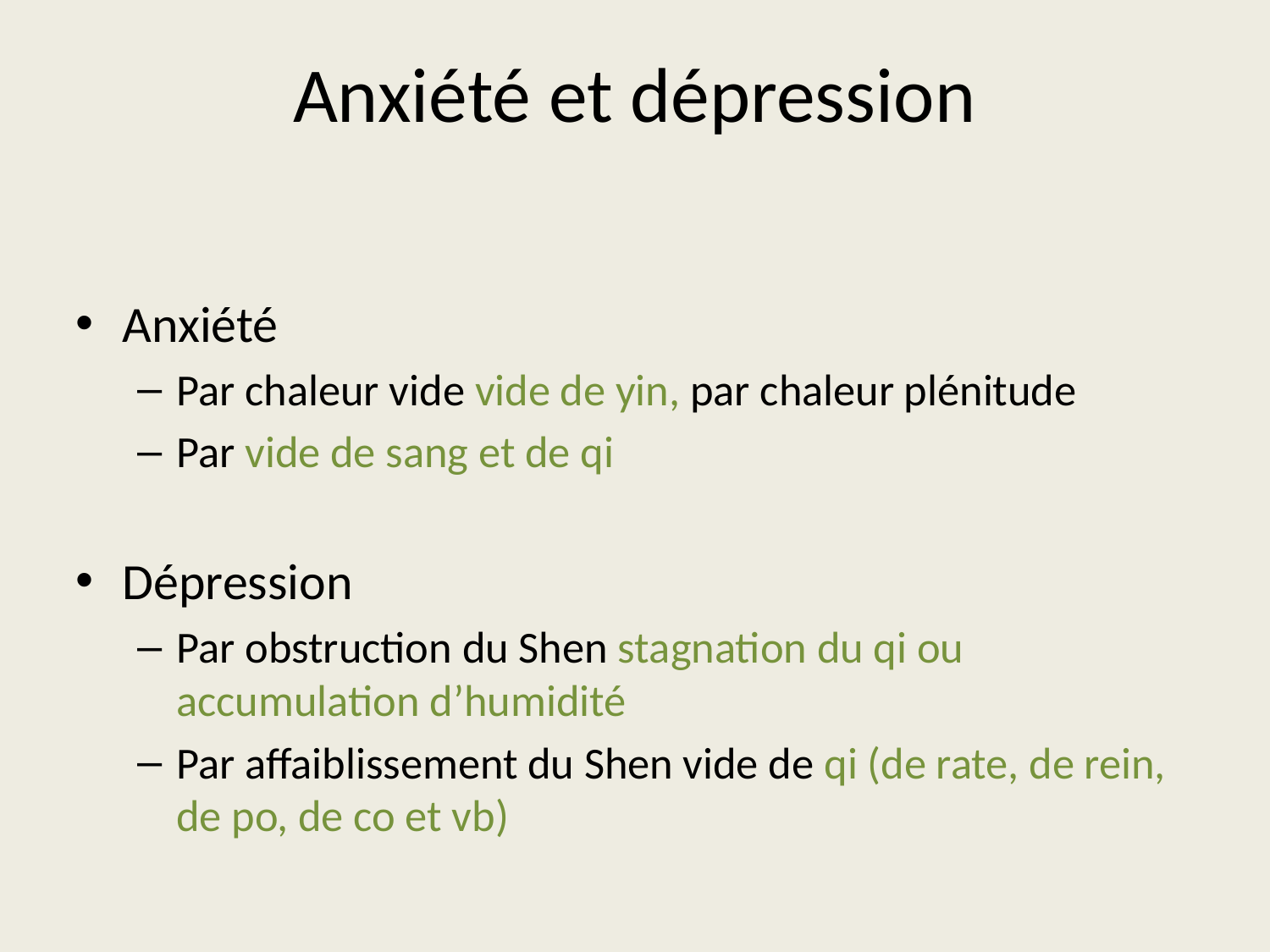

# Anxiété et dépression

Anxiété
Par chaleur vide vide de yin, par chaleur plénitude
Par vide de sang et de qi

Dépression
Par obstruction du Shen stagnation du qi ou accumulation d’humidité
Par affaiblissement du Shen vide de qi (de rate, de rein, de po, de co et vb)